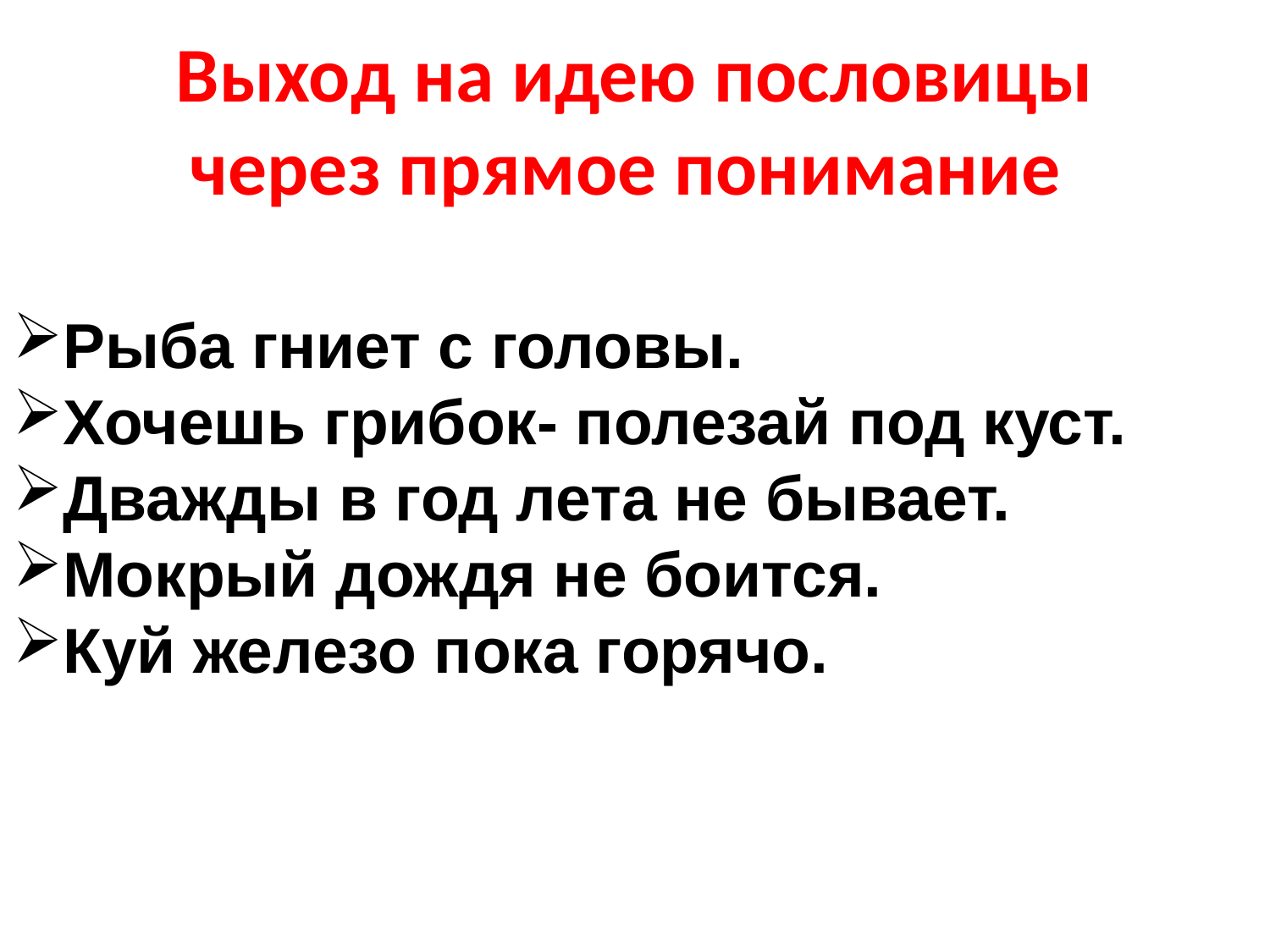

# Выход на идею пословицы через прямое понимание

Рыба гниет с головы.
Хочешь грибок- полезай под куст.
Дважды в год лета не бывает.
Мокрый дождя не боится.
Куй железо пока горячо.